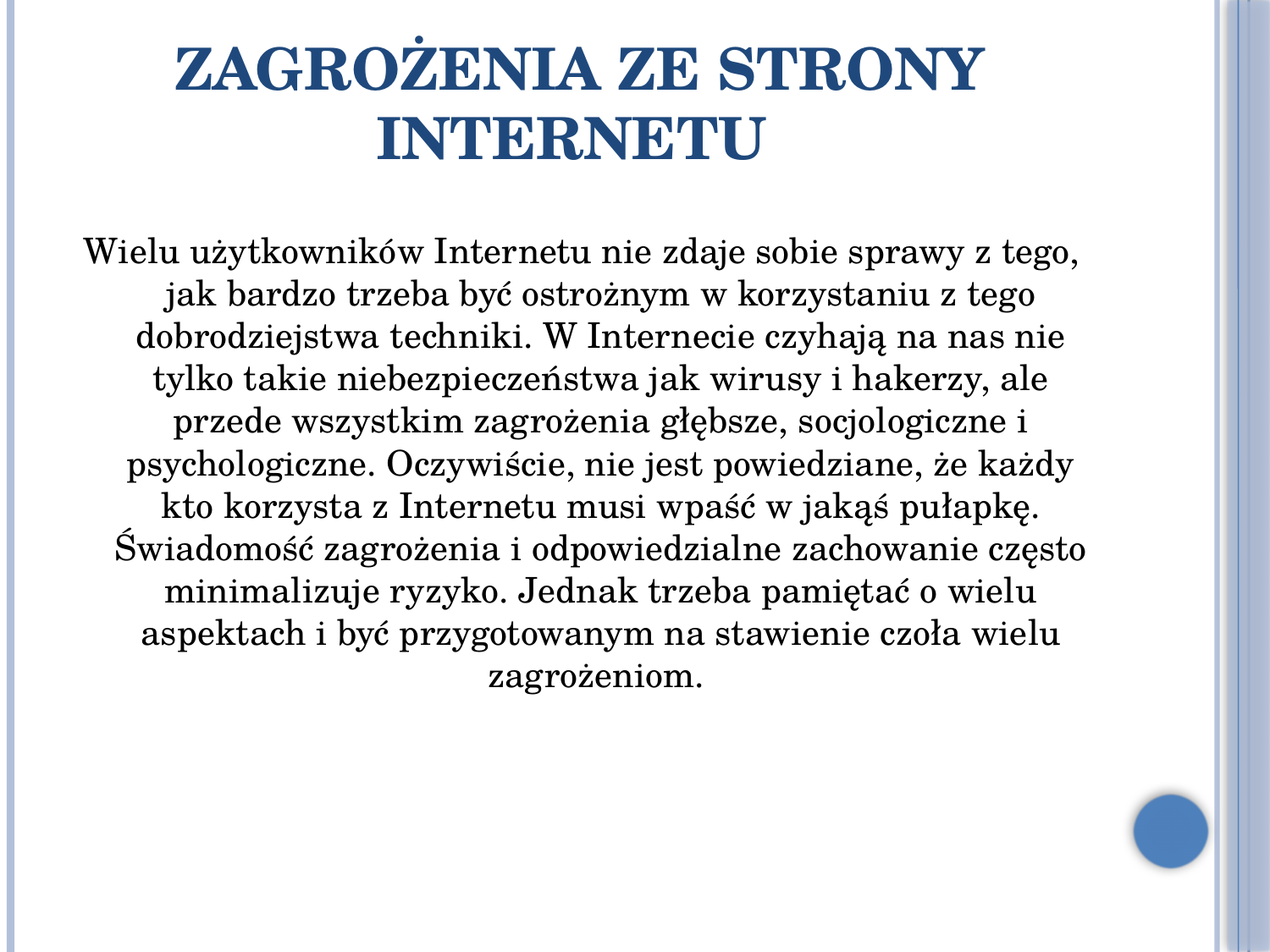

# Zagrożenia ze strony internetu
Wielu użytkowników Internetu nie zdaje sobie sprawy z tego, jak bardzo trzeba być ostrożnym w korzystaniu z tego dobrodziejstwa techniki. W Internecie czyhają na nas nie tylko takie niebezpieczeństwa jak wirusy i hakerzy, ale przede wszystkim zagrożenia głębsze, socjologiczne i psychologiczne. Oczywiście, nie jest powiedziane, że każdy kto korzysta z Internetu musi wpaść w jakąś pułapkę. Świadomość zagrożenia i odpowiedzialne zachowanie często minimalizuje ryzyko. Jednak trzeba pamiętać o wielu aspektach i być przygotowanym na stawienie czoła wielu zagrożeniom.